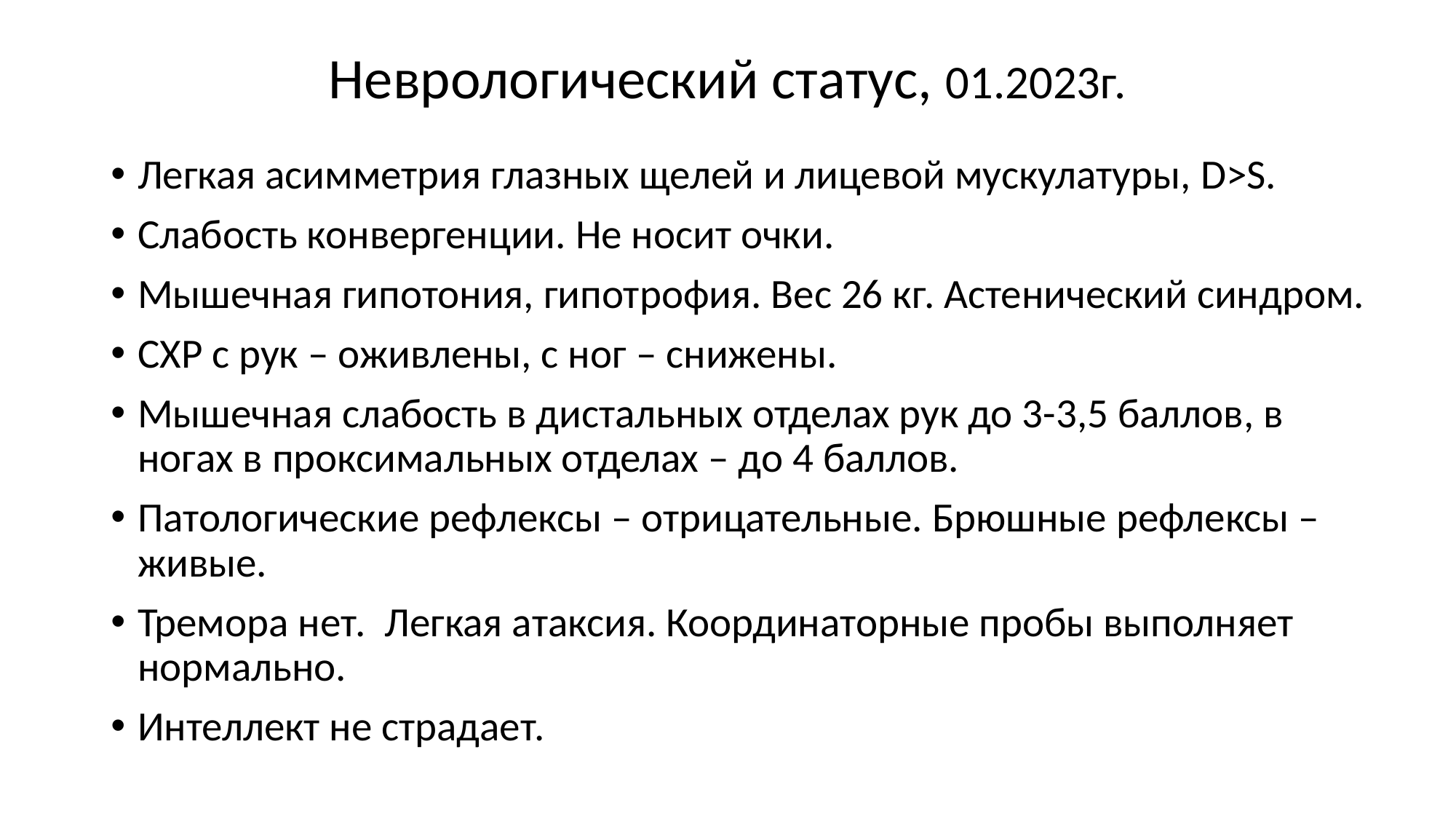

# Неврологический статус, 01.2023г.
Легкая асимметрия глазных щелей и лицевой мускулатуры, D>S.
Слабость конвергенции. Не носит очки.
Мышечная гипотония, гипотрофия. Вес 26 кг. Астенический синдром.
СХР с рук – оживлены, с ног – снижены.
Мышечная слабость в дистальных отделах рук до 3-3,5 баллов, в ногах в проксимальных отделах – до 4 баллов.
Патологические рефлексы – отрицательные. Брюшные рефлексы – живые.
Тремора нет.  Легкая атаксия. Координаторные пробы выполняет нормально.
Интеллект не страдает.